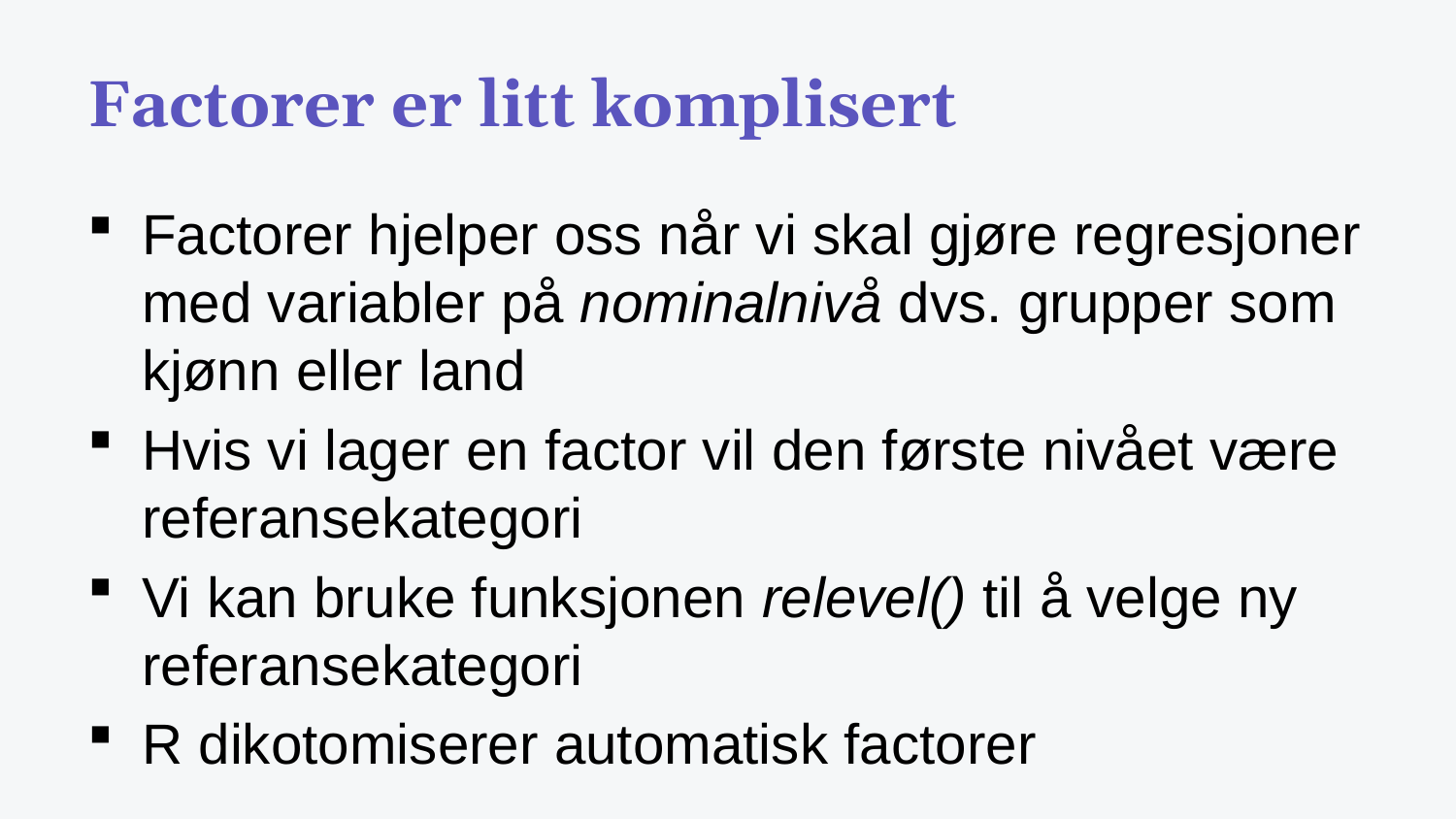

# Factorer er litt komplisert
Factorer hjelper oss når vi skal gjøre regresjoner med variabler på nominalnivå dvs. grupper som kjønn eller land
Hvis vi lager en factor vil den første nivået være referansekategori
Vi kan bruke funksjonen relevel() til å velge ny referansekategori
R dikotomiserer automatisk factorer